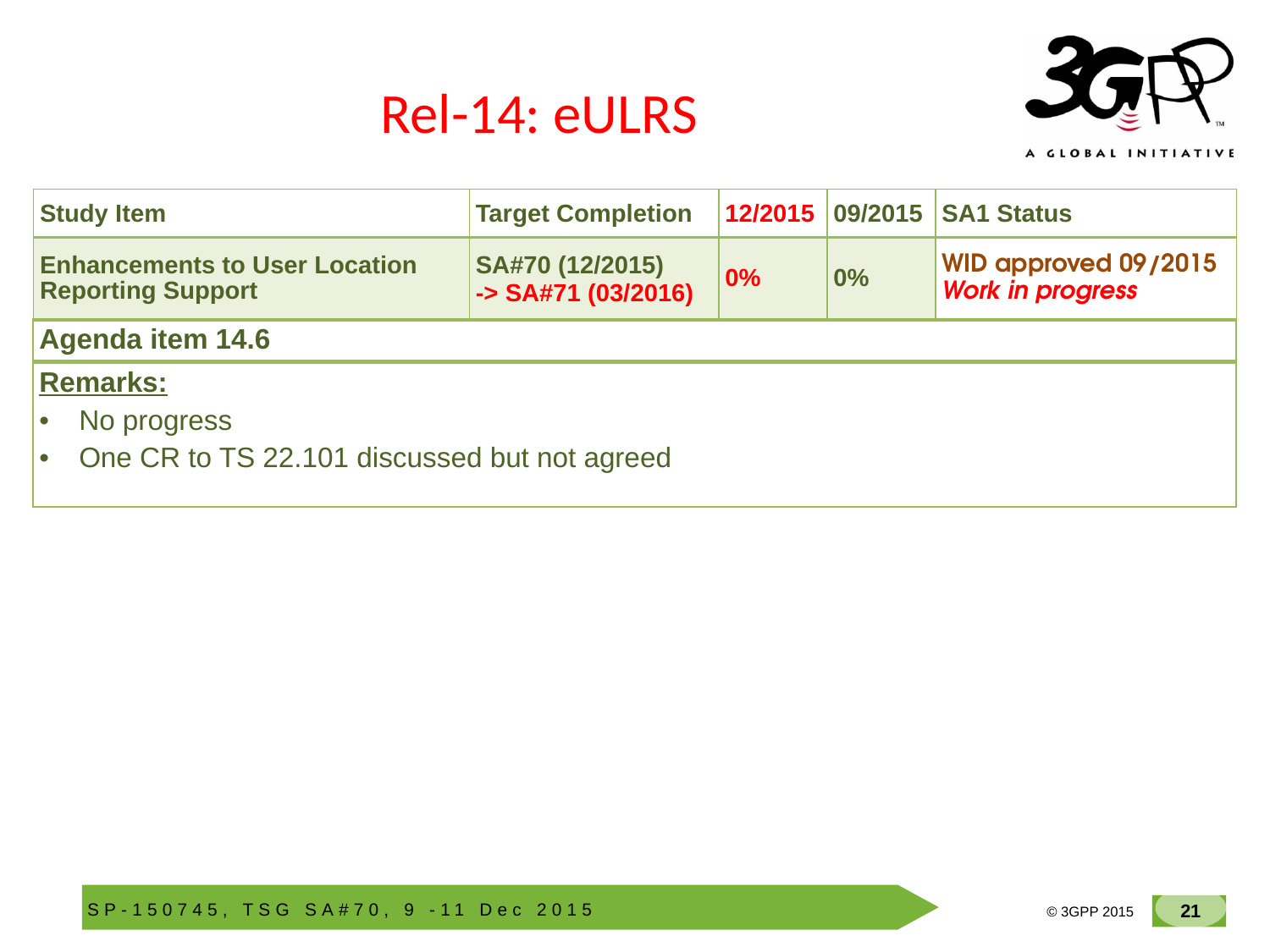

# Rel-14: eULRS
| Study Item | Target Completion | 12/2015 | 09/2015 | SA1 Status |
| --- | --- | --- | --- | --- |
| Enhancements to User Location Reporting Support | SA#70 (12/2015) -> SA#71 (03/2016) | 0% | 0% | WID approved 09/2015 Work in progress |
| Agenda item 14.6 |
| --- |
|  |
| Remarks: No progress One CR to TS 22.101 discussed but not agreed |